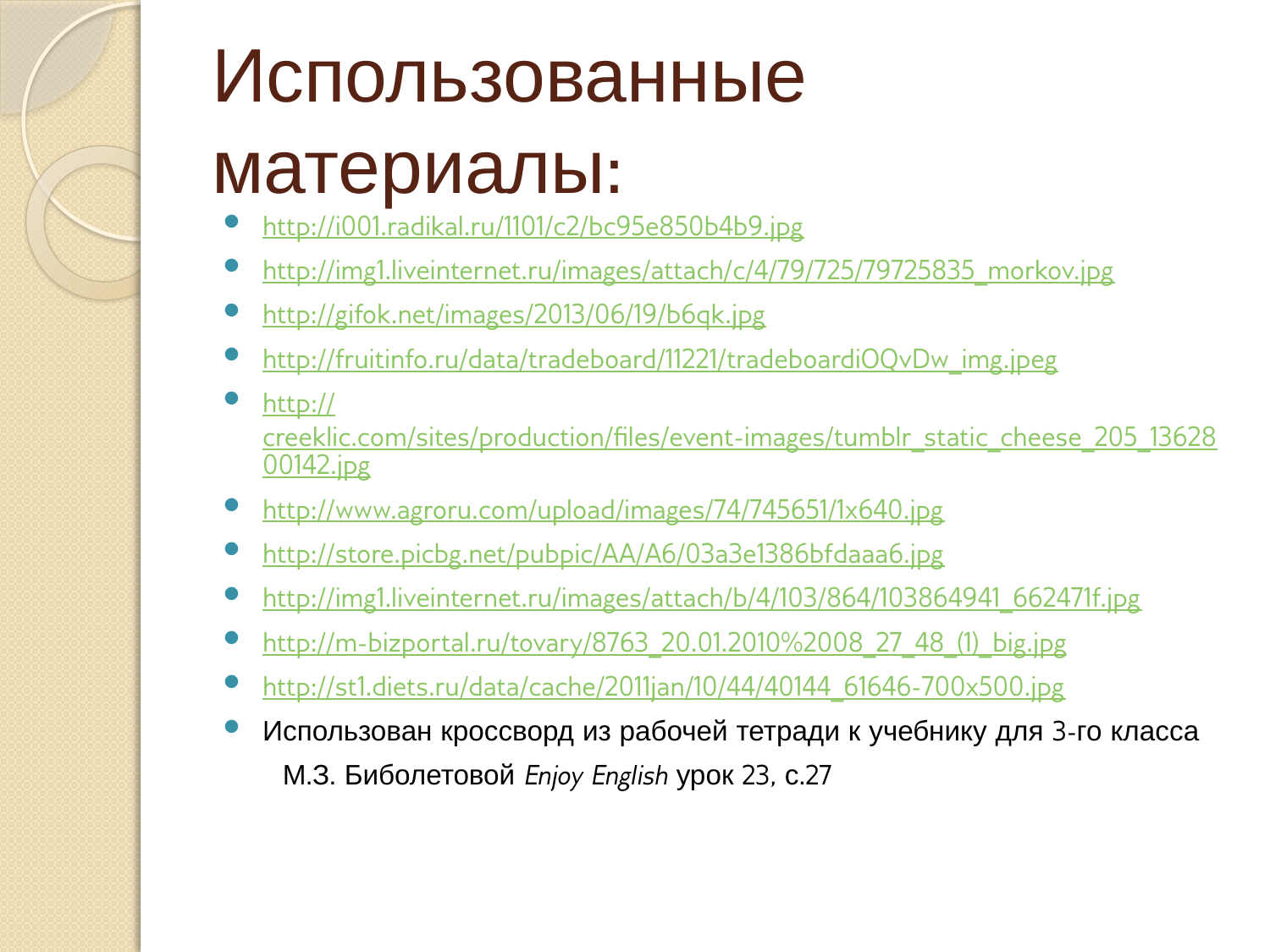

# Использованные материалы:
http://i001.radikal.ru/1101/c2/bc95e850b4b9.jpg
http://img1.liveinternet.ru/images/attach/c/4/79/725/79725835_morkov.jpg
http://gifok.net/images/2013/06/19/b6qk.jpg
http://fruitinfo.ru/data/tradeboard/11221/tradeboardiOQvDw_img.jpeg
http://creeklic.com/sites/production/files/event-images/tumblr_static_cheese_205_1362800142.jpg
http://www.agroru.com/upload/images/74/745651/1x640.jpg
http://store.picbg.net/pubpic/AA/A6/03a3e1386bfdaaa6.jpg
http://img1.liveinternet.ru/images/attach/b/4/103/864/103864941_662471f.jpg
http://m-bizportal.ru/tovary/8763_20.01.2010%2008_27_48_(1)_big.jpg
http://st1.diets.ru/data/cache/2011jan/10/44/40144_61646-700x500.jpg
Использован кроссворд из рабочей тетради к учебнику для 3-го класса
       М.З. Биболетовой Enjoy English урок 23, с.27